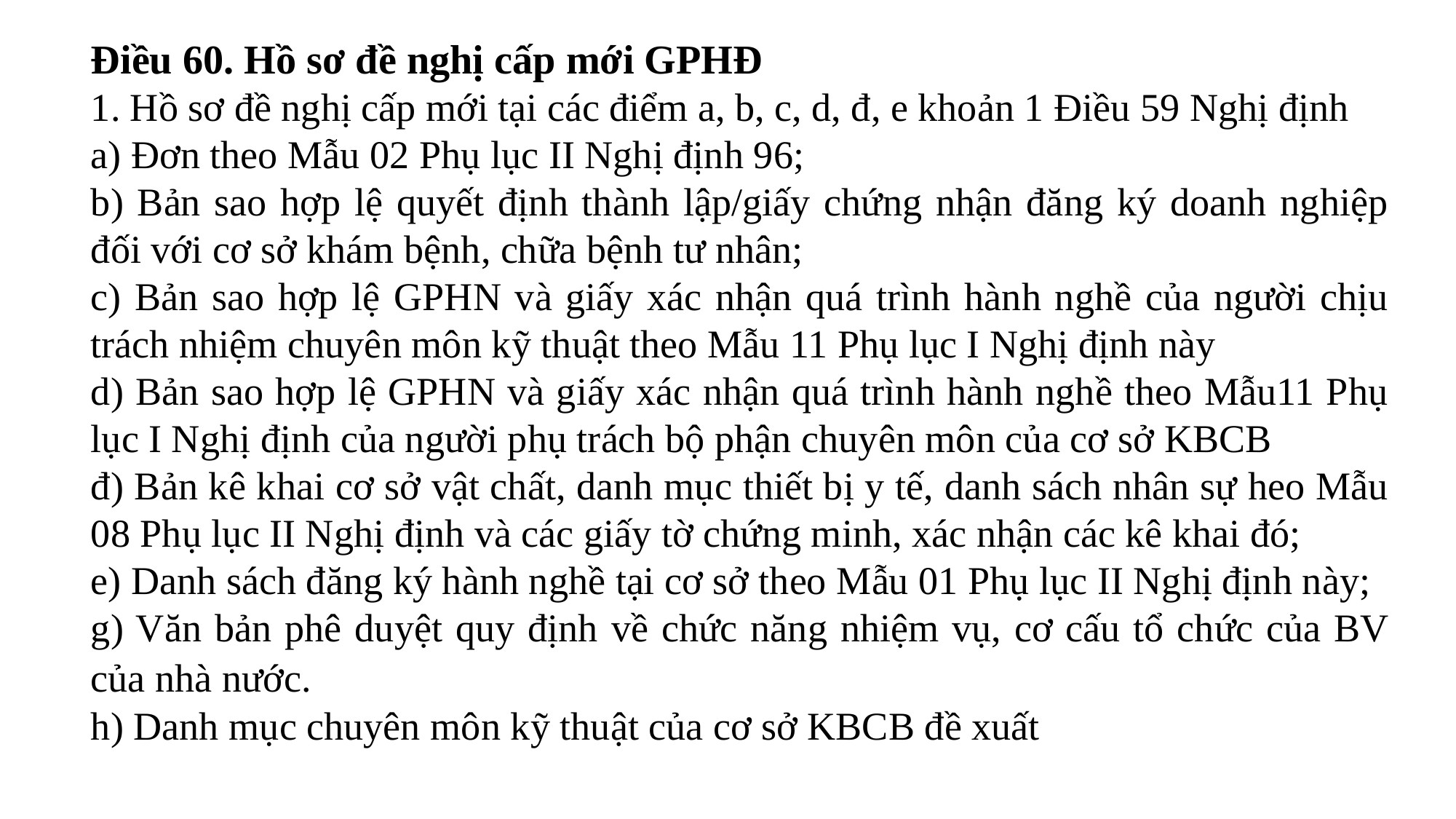

Điều 60. Hồ sơ đề nghị cấp mới GPHĐ
1. Hồ sơ đề nghị cấp mới tại các điểm a, b, c, d, đ, e khoản 1 Điều 59 Nghị định
a) Đơn theo Mẫu 02 Phụ lục II Nghị định 96;
b) Bản sao hợp lệ quyết định thành lập/giấy chứng nhận đăng ký doanh nghiệp đối với cơ sở khám bệnh, chữa bệnh tư nhân;
c) Bản sao hợp lệ GPHN và giấy xác nhận quá trình hành nghề của người chịu trách nhiệm chuyên môn kỹ thuật theo Mẫu 11 Phụ lục I Nghị định này
d) Bản sao hợp lệ GPHN và giấy xác nhận quá trình hành nghề theo Mẫu11 Phụ lục I Nghị định của người phụ trách bộ phận chuyên môn của cơ sở KBCB
đ) Bản kê khai cơ sở vật chất, danh mục thiết bị y tế, danh sách nhân sự heo Mẫu 08 Phụ lục II Nghị định và các giấy tờ chứng minh, xác nhận các kê khai đó;
e) Danh sách đăng ký hành nghề tại cơ sở theo Mẫu 01 Phụ lục II Nghị định này;
g) Văn bản phê duyệt quy định về chức năng nhiệm vụ, cơ cấu tổ chức của BV của nhà nước.
h) Danh mục chuyên môn kỹ thuật của cơ sở KBCB đề xuất